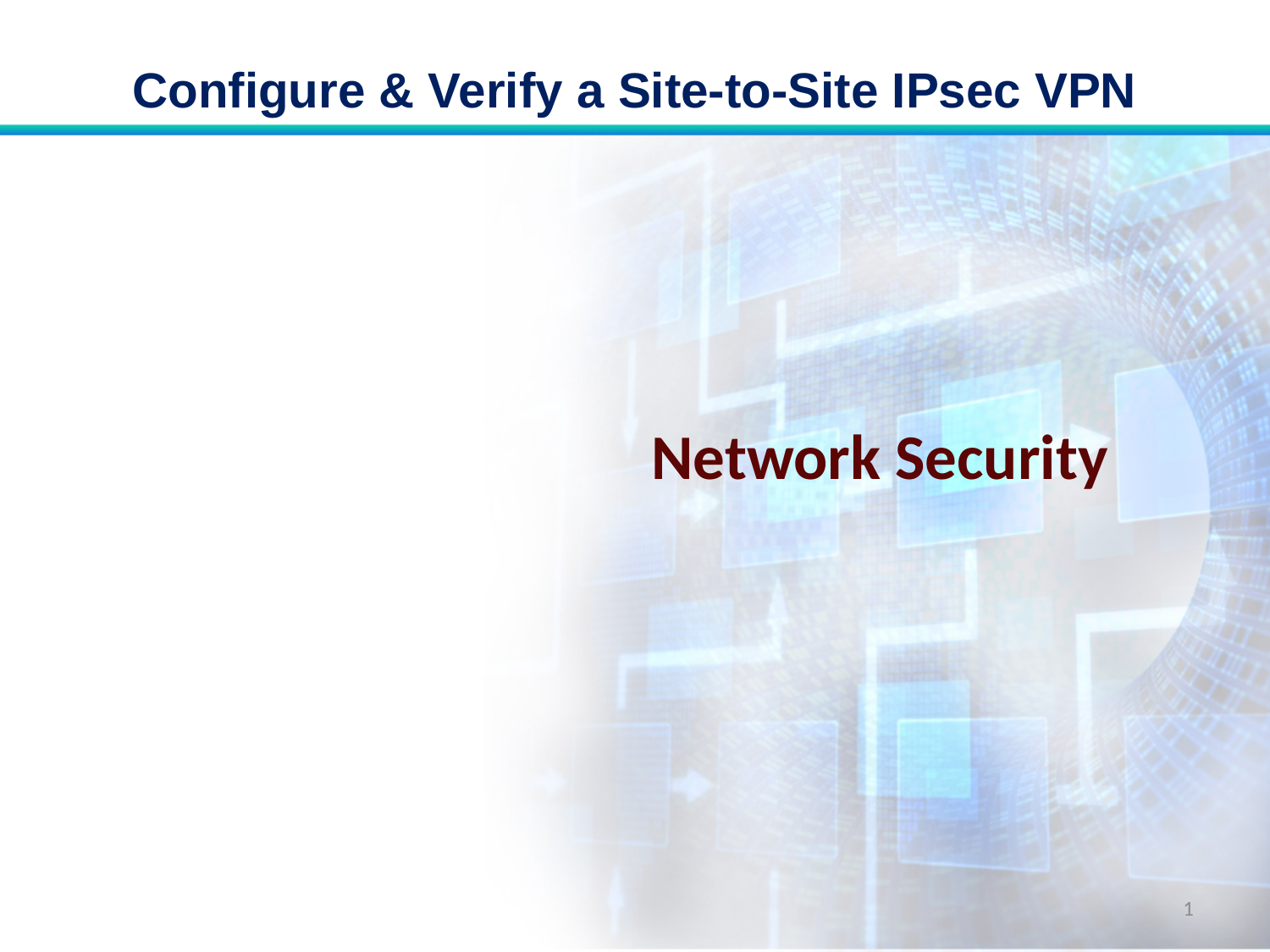

# Configure & Verify a Site-to-Site IPsec VPN
Network Security
1